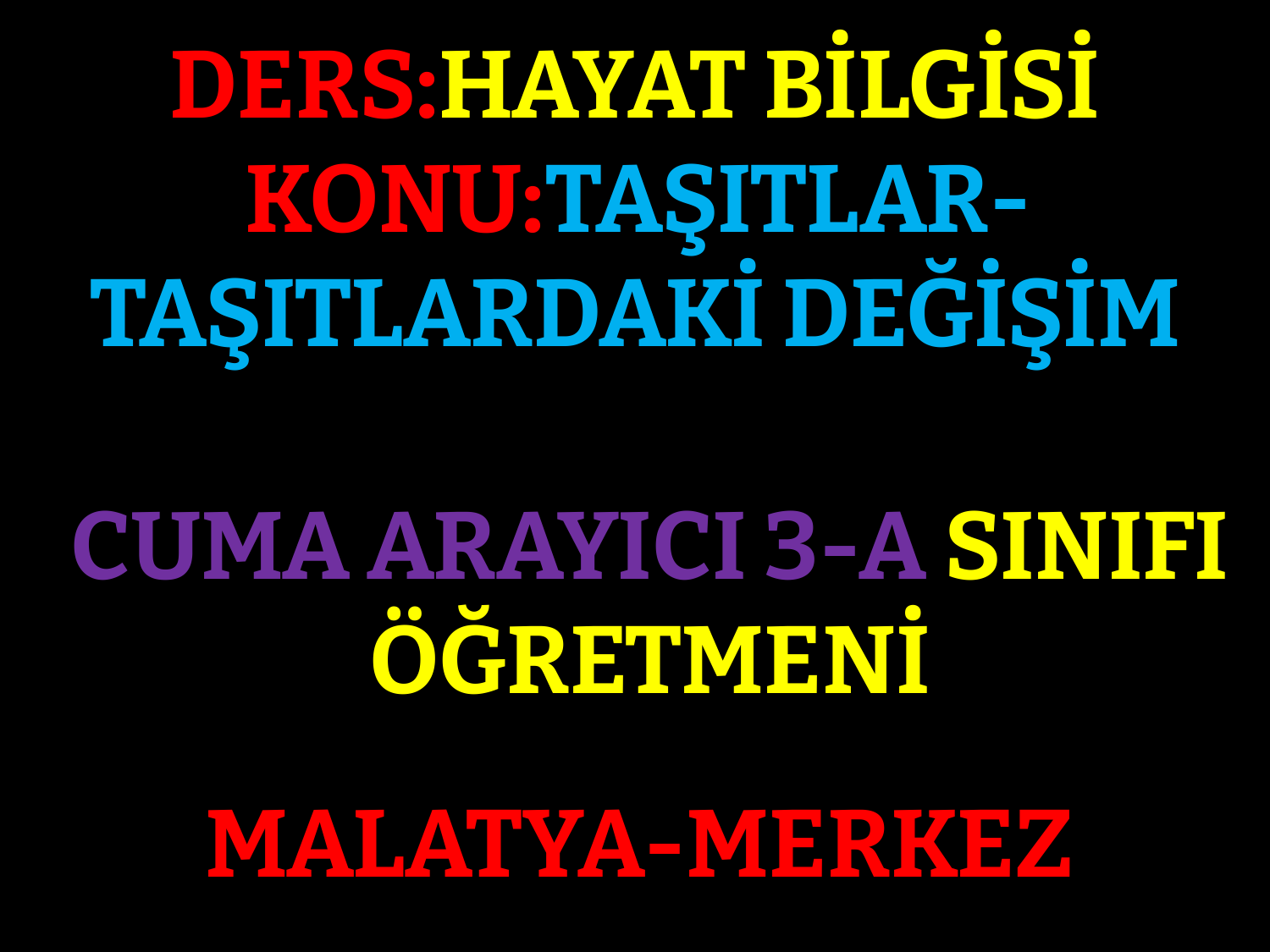

DERS:HAYAT BİLGİSİ
KONU:TAŞITLAR-TAŞITLARDAKİ DEĞİŞİM
#
CUMA ARAYICI 3-A SINIFI ÖĞRETMENİ
MALATYA-MERKEZ